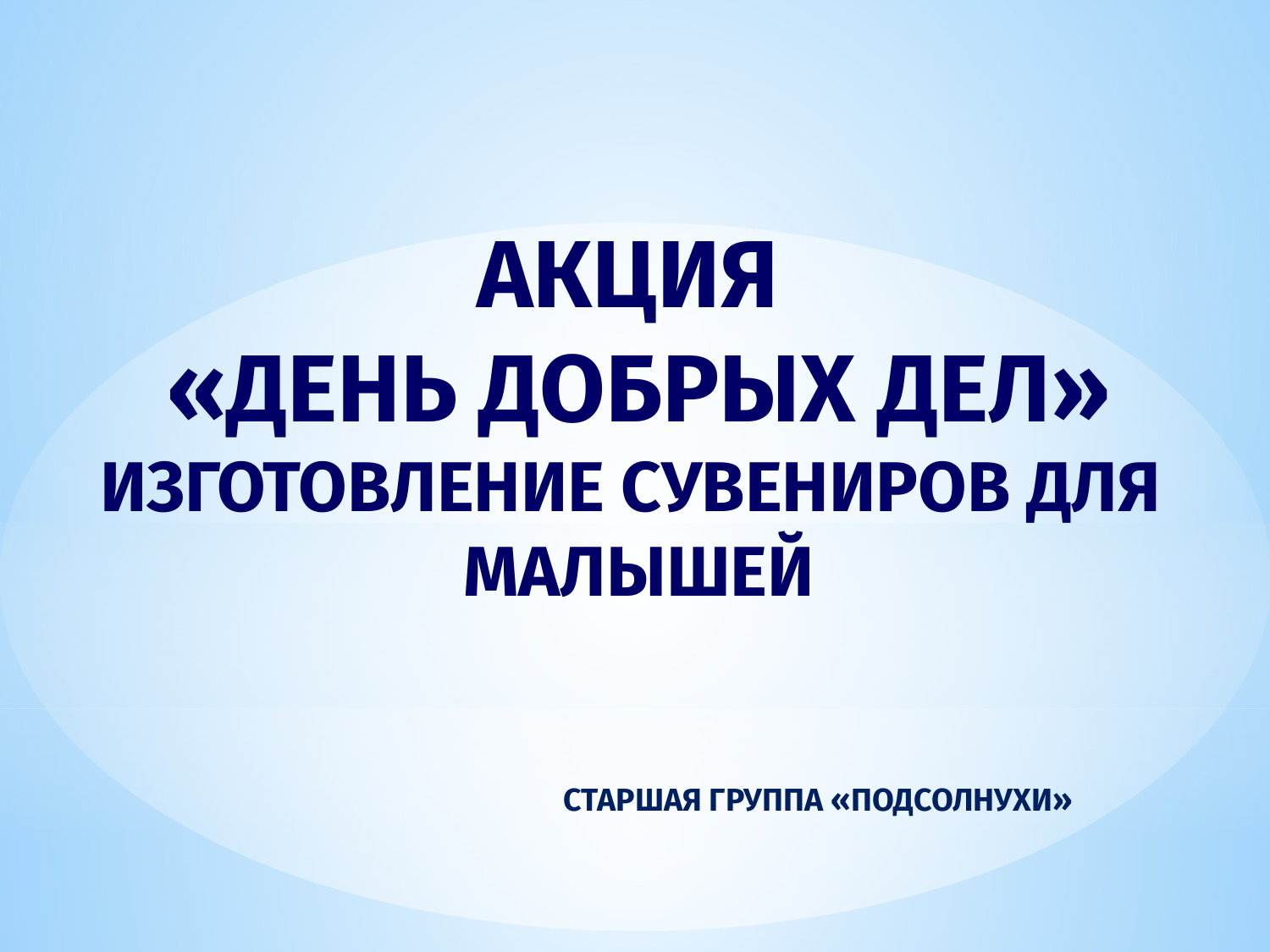

Акция
«День добрых дел»
Изготовление сувениров для
Малышей

                                               Старшая группа «Подсолнухи»